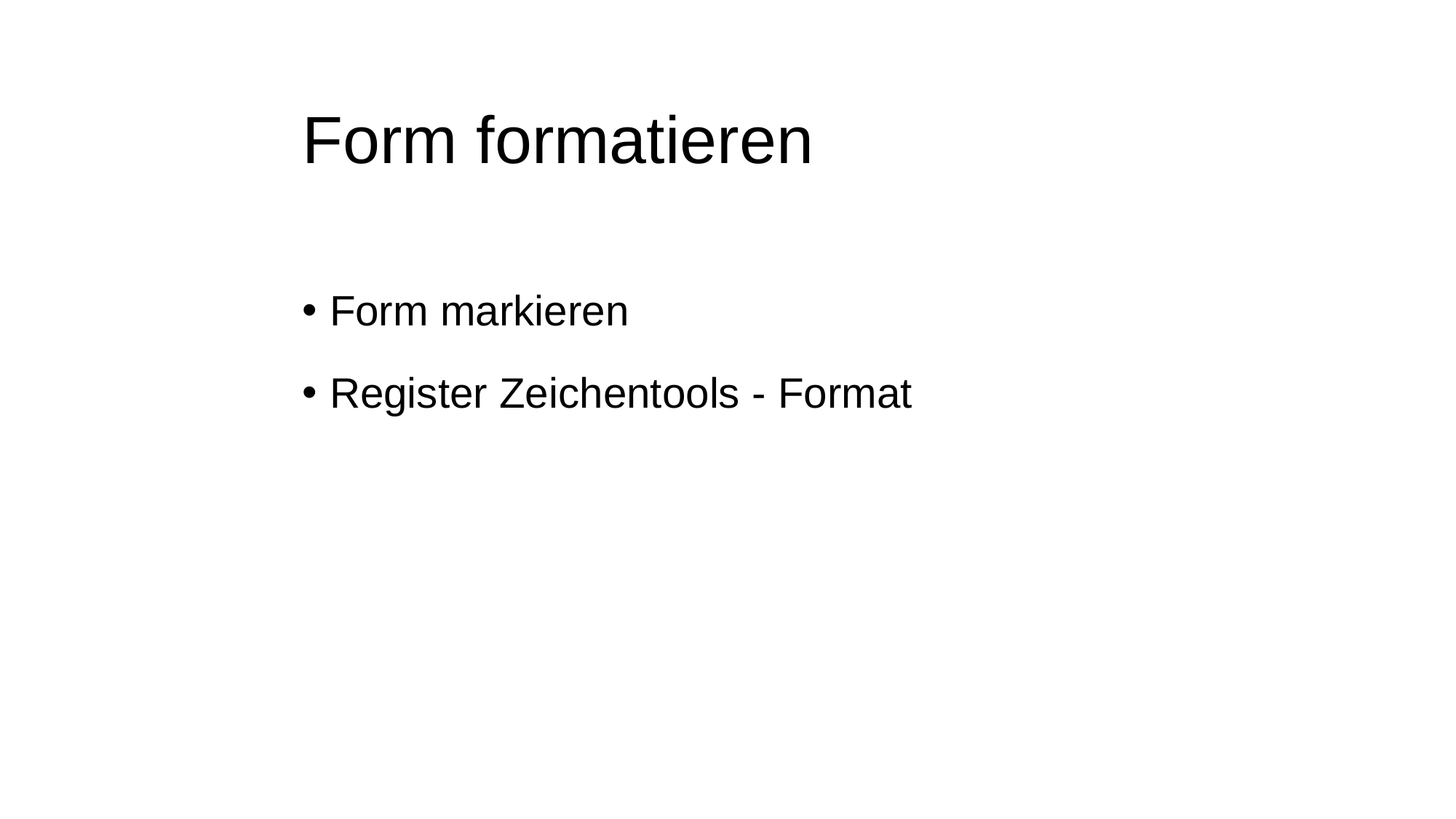

# Form formatieren
Form markieren
Register Zeichentools - Format